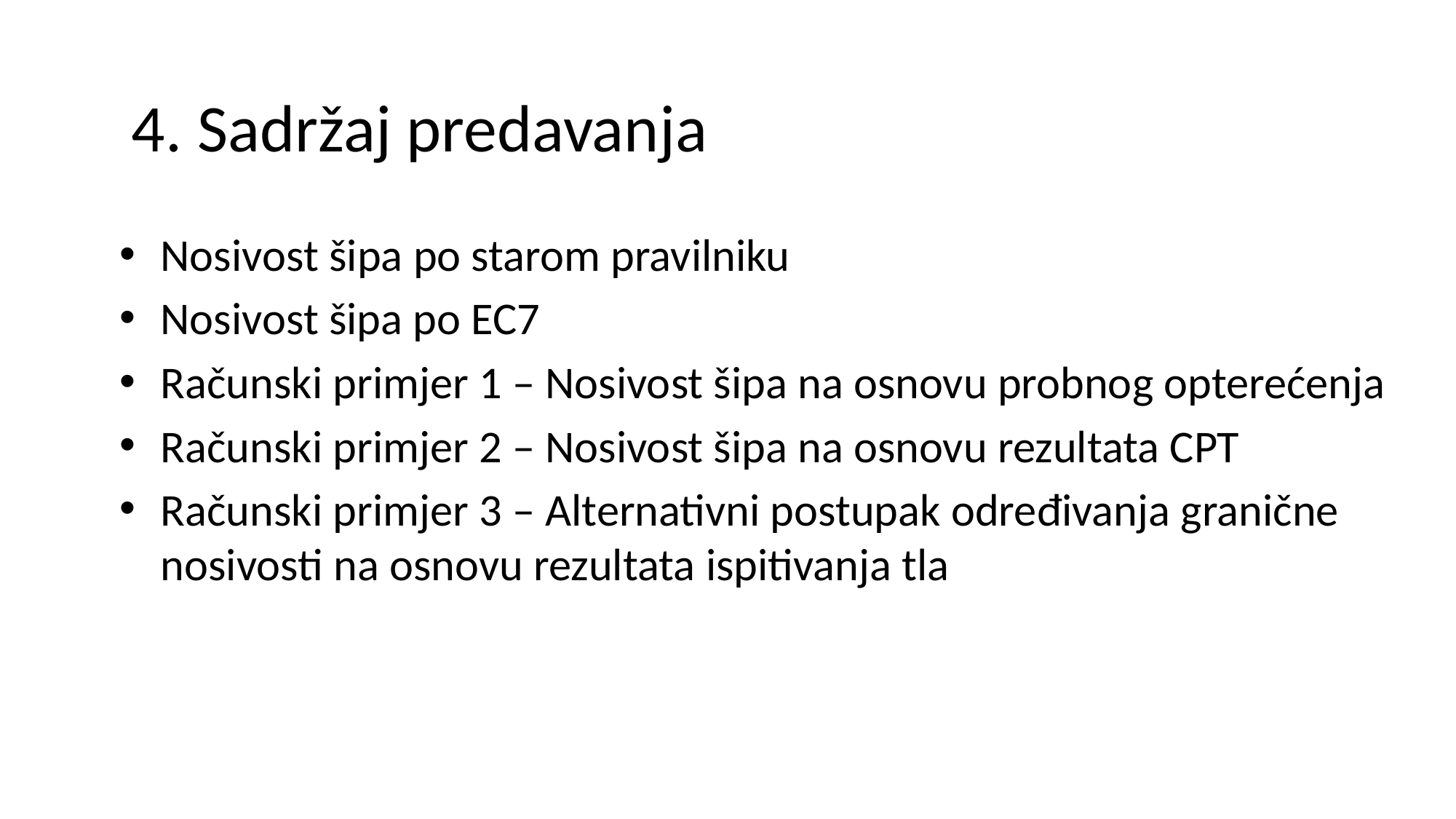

# 4. Sadržaj predavanja
Nosivost šipa po starom pravilniku
Nosivost šipa po EC7
Računski primjer 1 – Nosivost šipa na osnovu probnog opterećenja
Računski primjer 2 – Nosivost šipa na osnovu rezultata CPT
Računski primjer 3 – Alternativni postupak određivanja granične nosivosti na osnovu rezultata ispitivanja tla